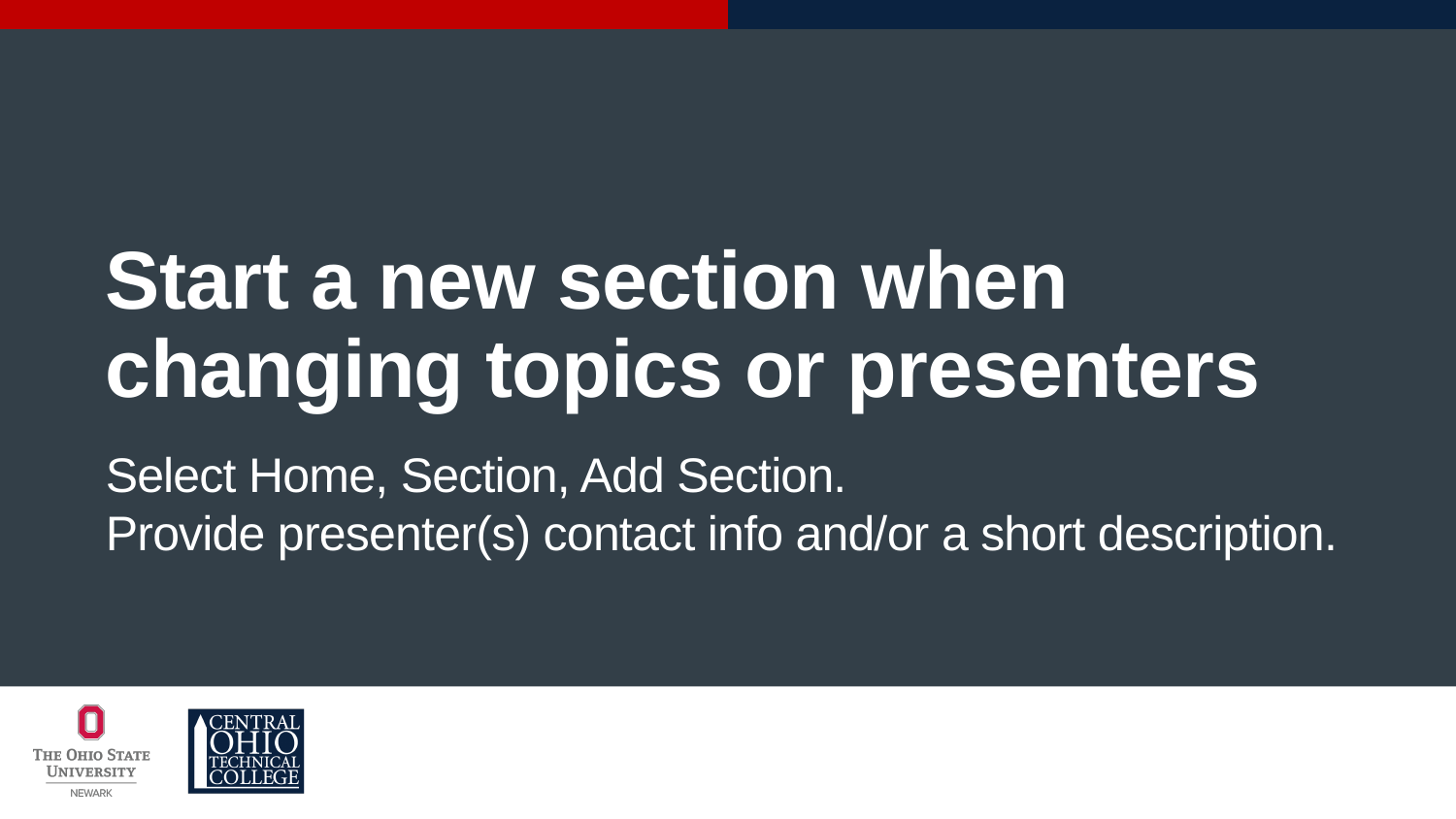

# Start a new section when changing topics or presenters
Select Home, Section, Add Section.
Provide presenter(s) contact info and/or a short description.